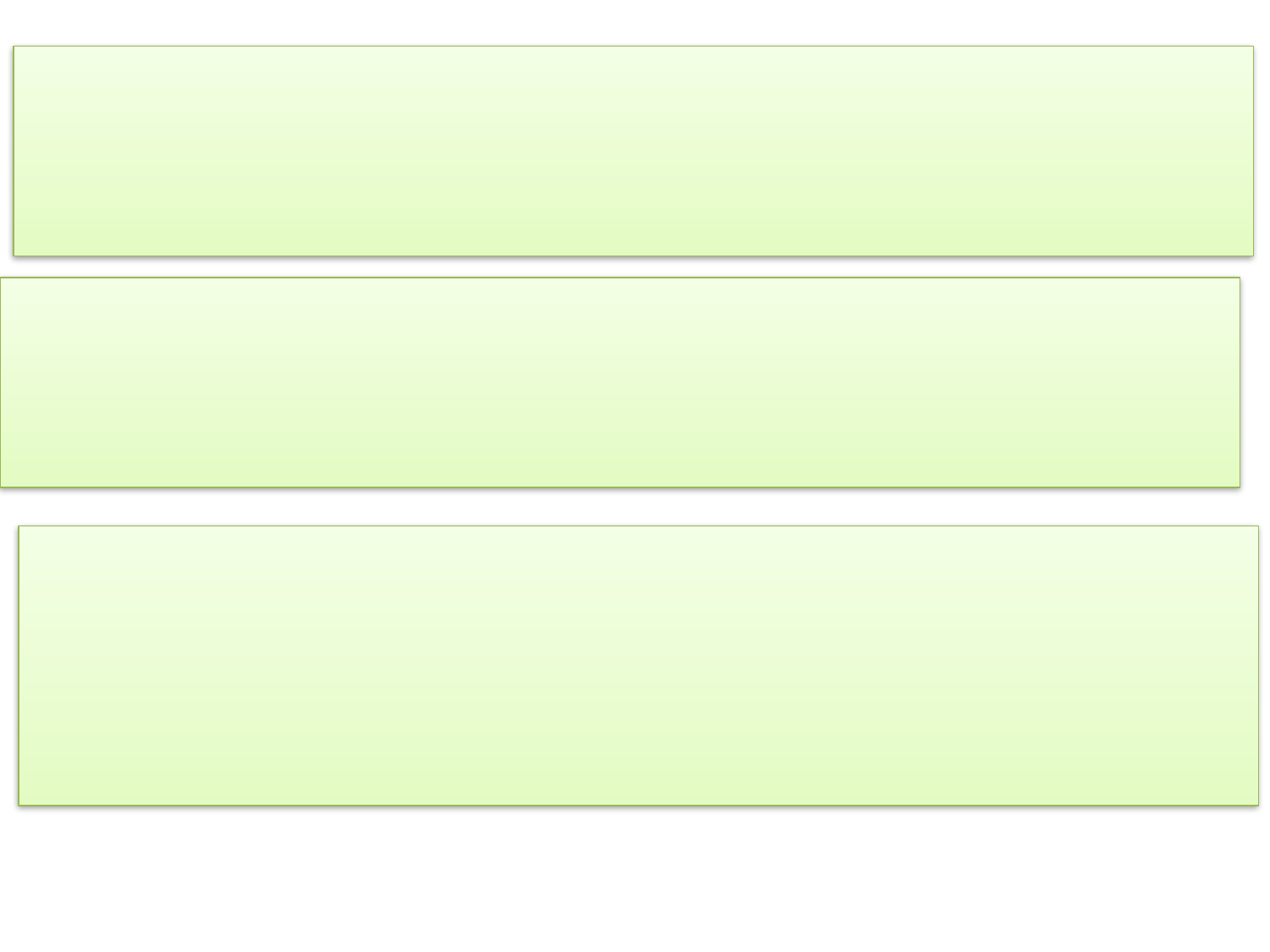

Переменная x – независимая переменная
Переменная y – зависимая переменная

Y является функцией от x

Значение y, соответствующее заданному значению x, называют значением функции.